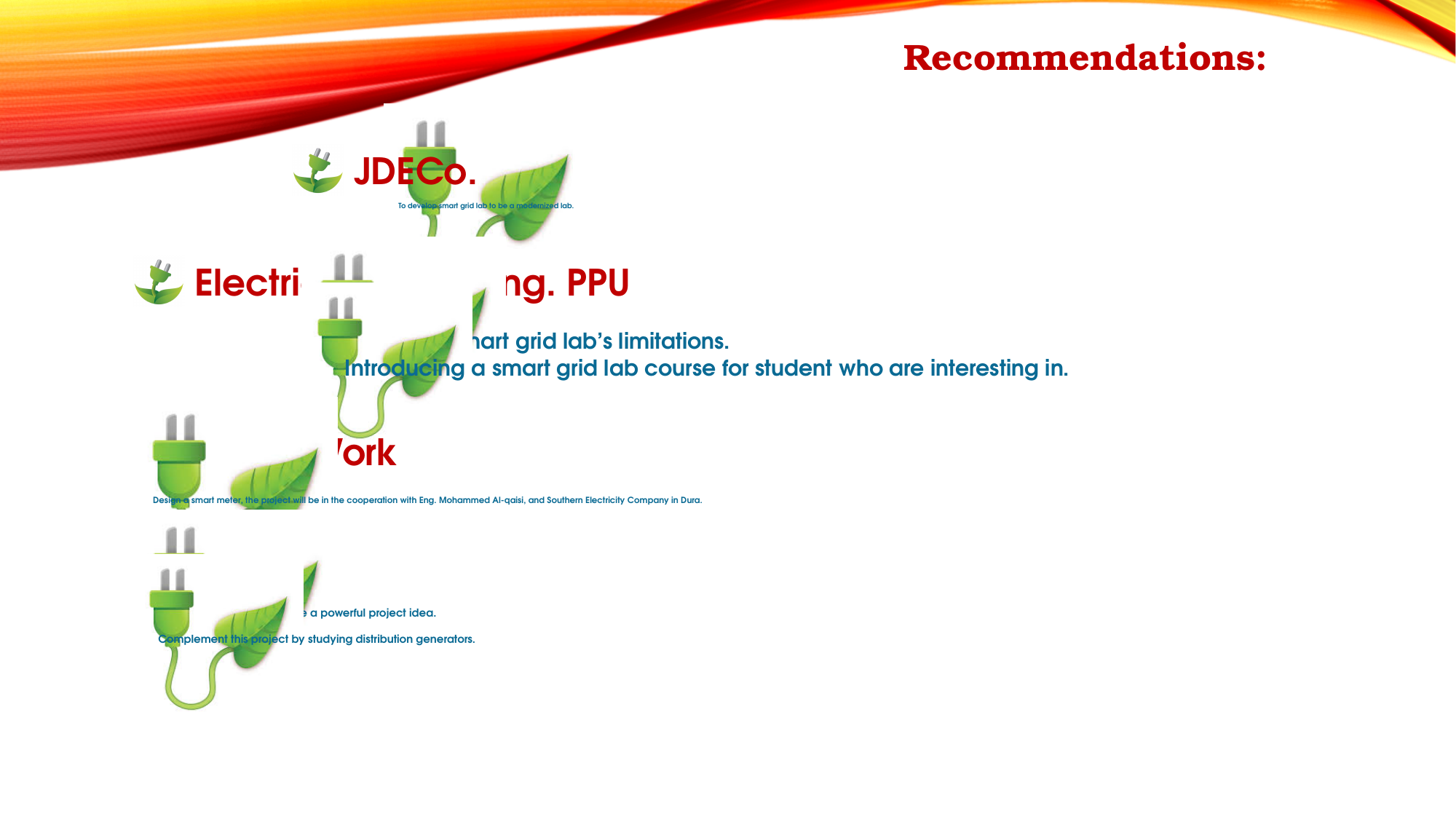

Recommendations:

 JDECo.

 To develop smart grid lab to be a modernized lab.

 Electrical Power Eng. PPU

 To look in smart grid lab’s limitations.
  Introducing a smart grid lab course for student who are interesting in.

 Future Work

  Design a smart meter, the project will be in the cooperation with Eng. Mohammed Al-qaisi, and Southern Electricity Company in Dura.

  Microgrid controllers can be a powerful project idea.

   Complement this project by studying distribution generators.